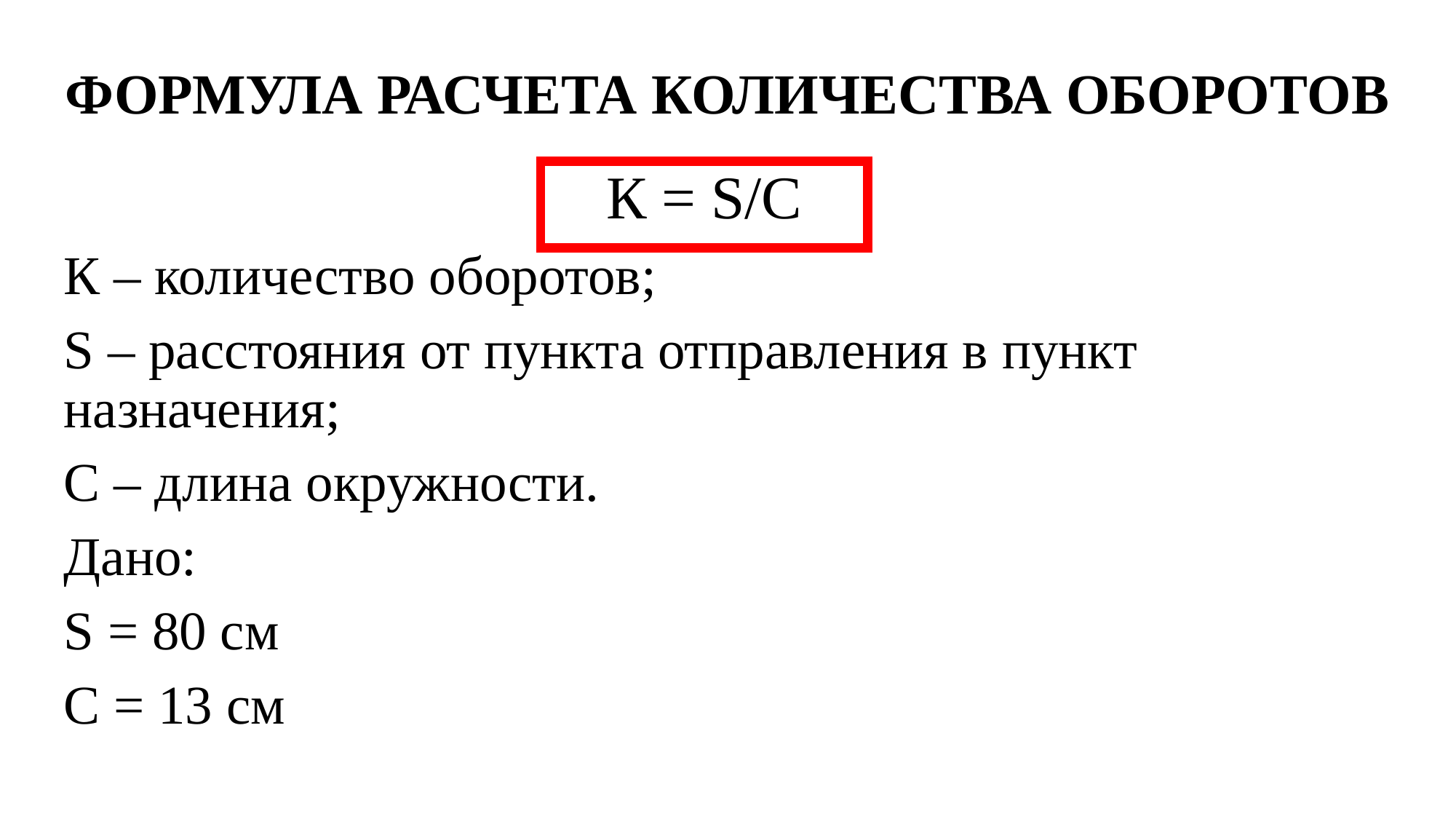

# ФОРМУЛА РАСЧЕТА КОЛИЧЕСТВА ОБОРОТОВ
К = S/C
К – количество оборотов;
S – расстояния от пункта отправления в пункт назначения;
C – длина окружности.
Дано:
S = 80 см
С = 13 см